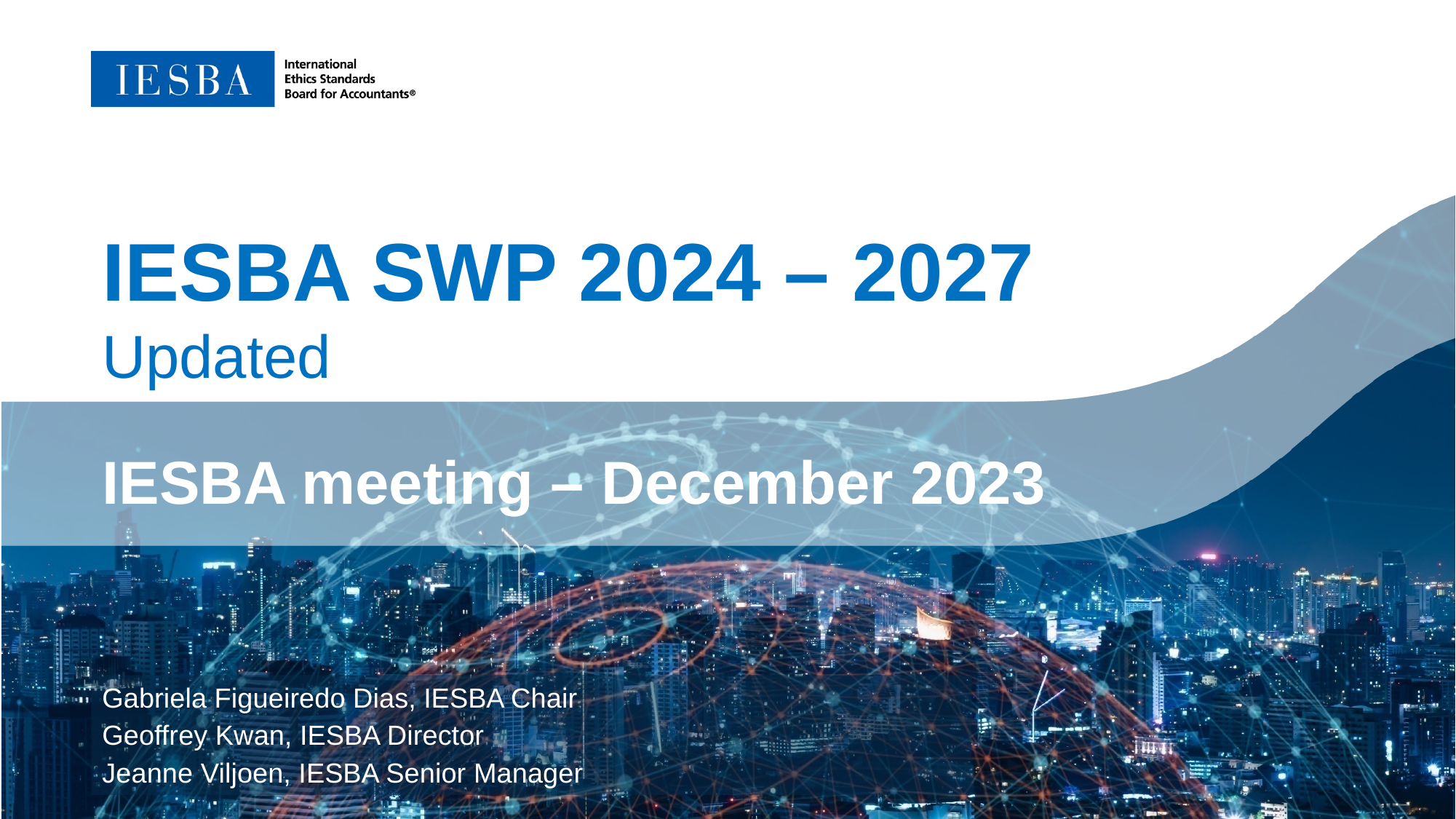

IESBA SWP 2024 – 2027
Updated
IESBA meeting – December 2023
Gabriela Figueiredo Dias, IESBA Chair
Geoffrey Kwan, IESBA Director
Jeanne Viljoen, IESBA Senior Manager